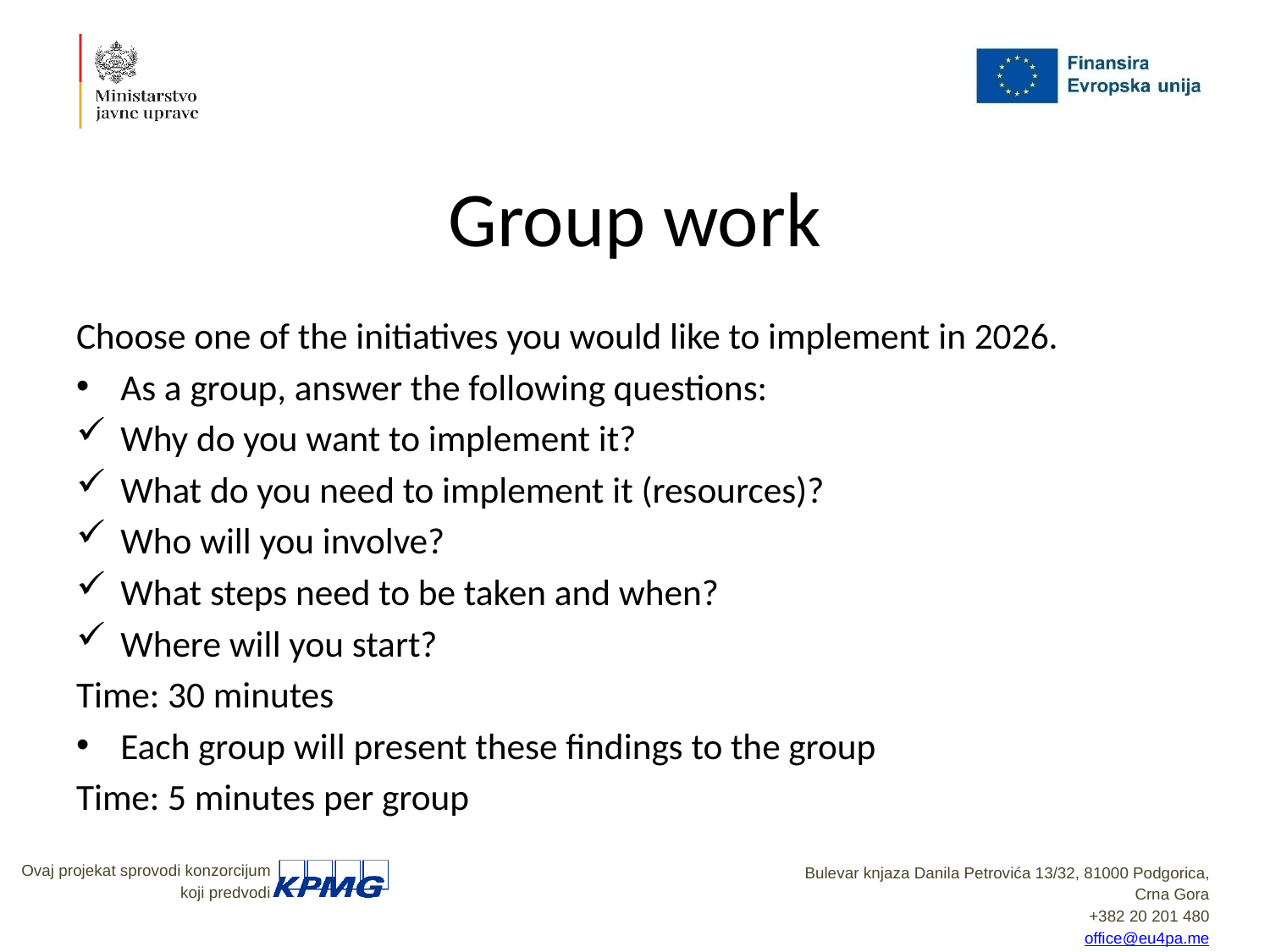

# Group work

Choose one of the initiatives you would like to implement in 2026.
As a group, answer the following questions:
Why do you want to implement it?
What do you need to implement it (resources)?
Who will you involve?
What steps need to be taken and when?
Where will you start?
Time: 30 minutes
Each group will present these findings to the group
Time: 5 minutes per group